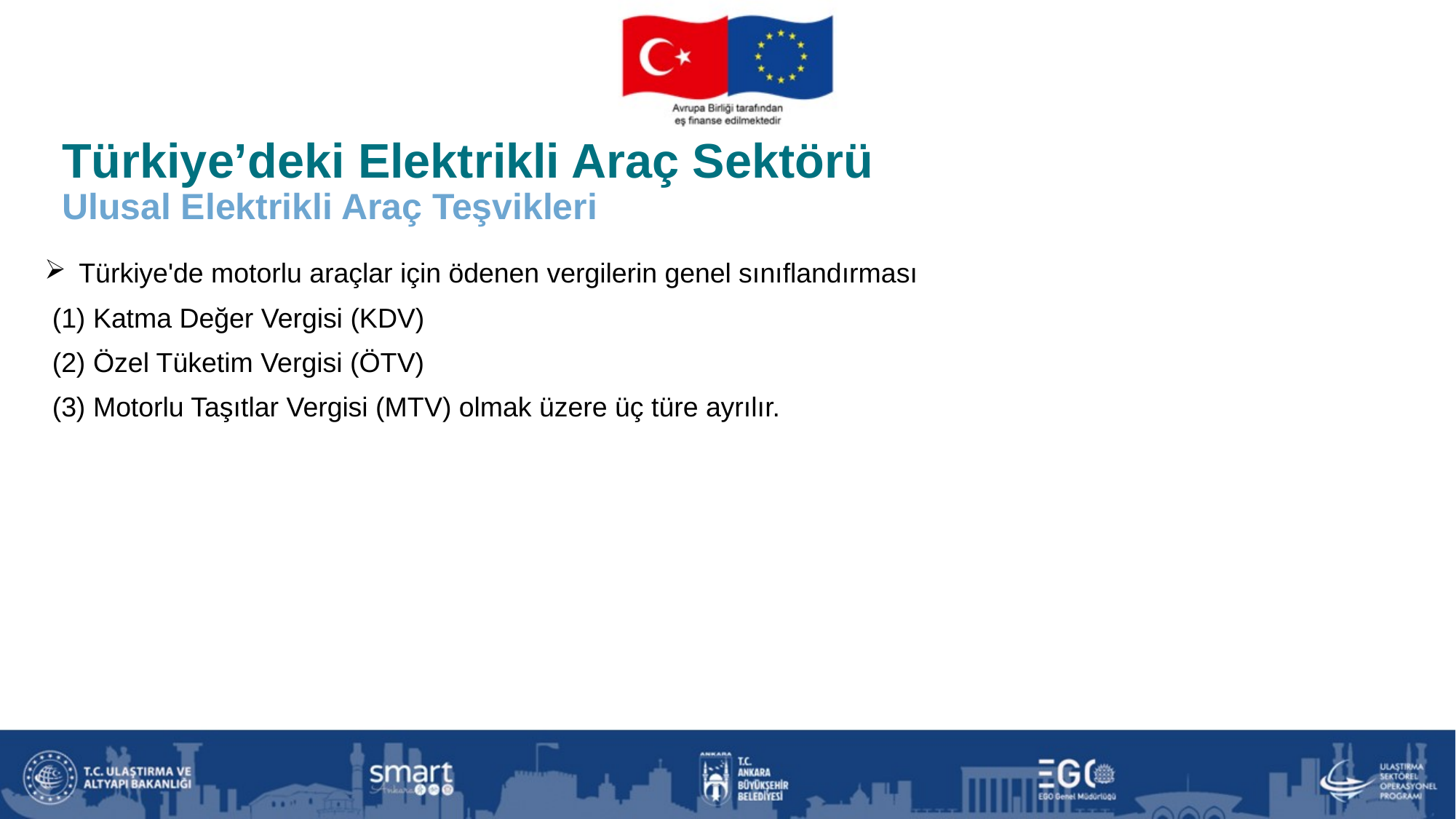

# Türkiye’deki Elektrikli Araç Sektörü Ulusal Elektrikli Araç Teşvikleri
Türkiye'de motorlu araçlar için ödenen vergilerin genel sınıflandırması
 (1) Katma Değer Vergisi (KDV)
 (2) Özel Tüketim Vergisi (ÖTV)
 (3) Motorlu Taşıtlar Vergisi (MTV) olmak üzere üç türe ayrılır.